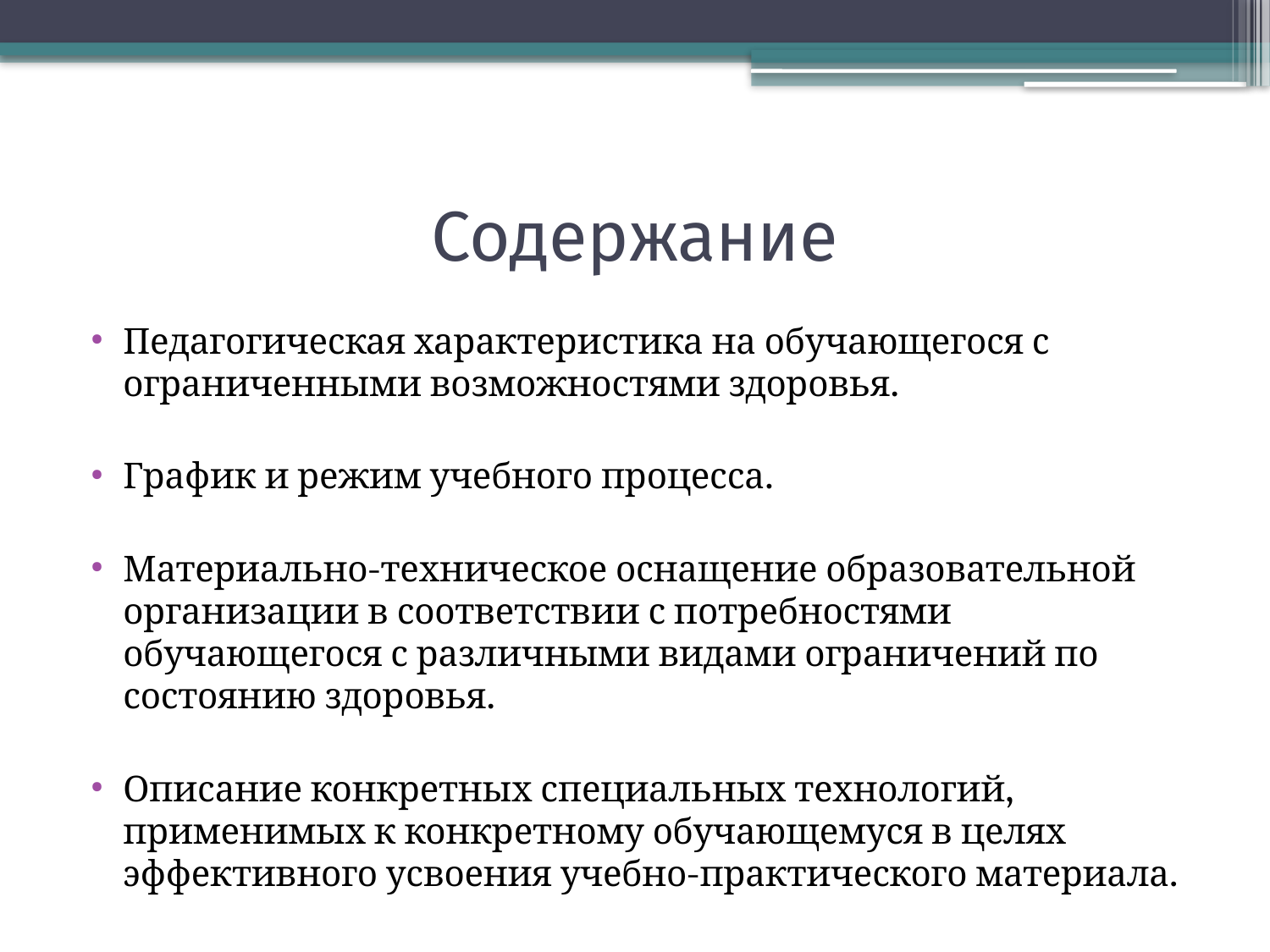

# Содержание
Педагогическая характеристика на обучающегося с ограниченными возможностями здоровья.

График и режим учебного процесса.

Материально-техническое оснащение образовательной организации в соответствии с потребностями обучающегося с различными видами ограничений по состоянию здоровья.

Описание конкретных специальных технологий, применимых к конкретному обучающемуся в целях эффективного усвоения учебно-практического материала.